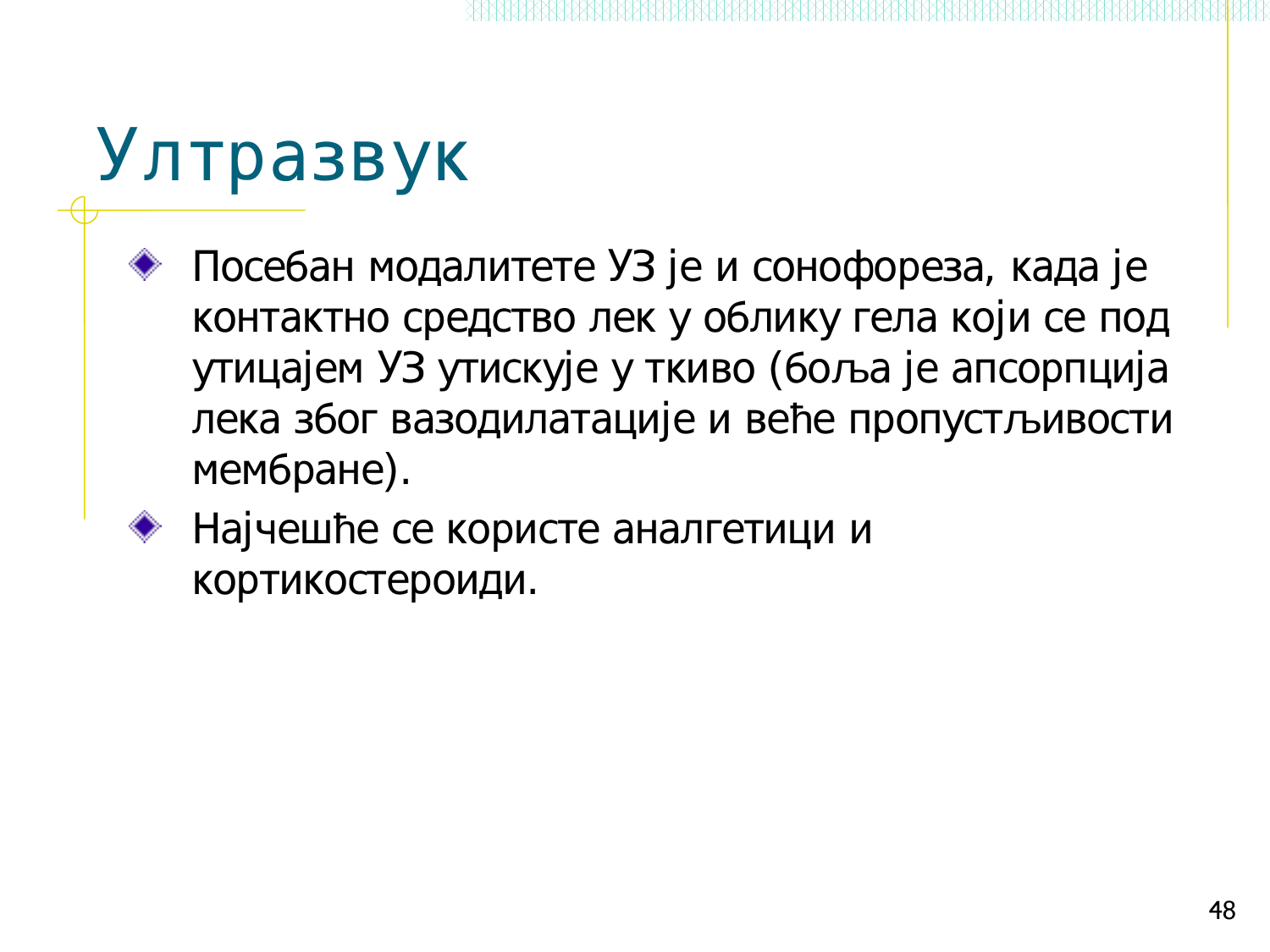

# Ултразвук
Посебан модалитете УЗ је и сонофореза, када је контактно средство лек у облику гела који се под утицајем УЗ утискује у ткиво (боља је апсорпција лека због вазодилатације и веће пропустљивости мембране).
Најчешће се користе аналгетици и кортикостероиди.
48